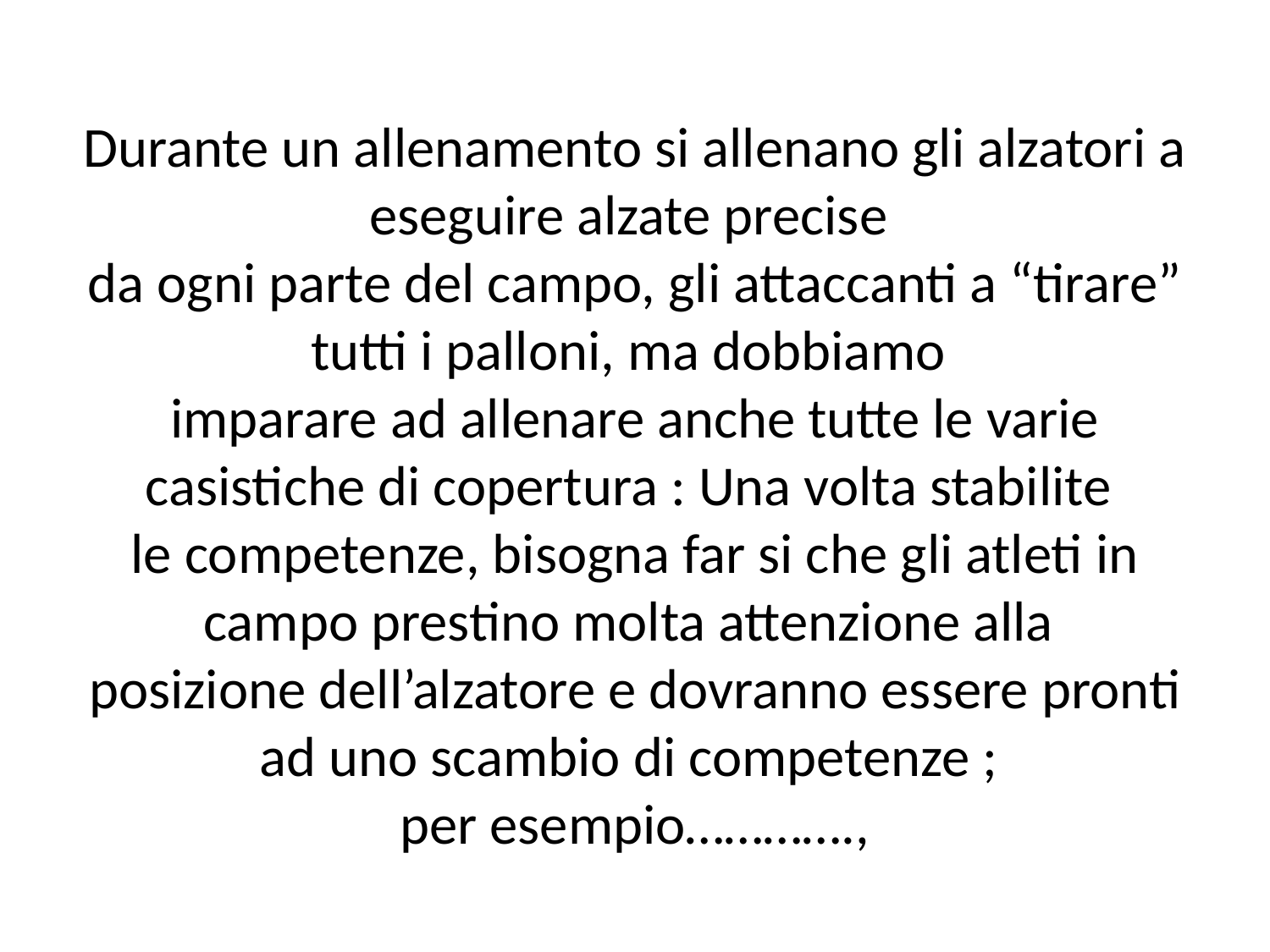

# Durante un allenamento si allenano gli alzatori a eseguire alzate precise da ogni parte del campo, gli attaccanti a “tirare” tutti i palloni, ma dobbiamo imparare ad allenare anche tutte le varie casistiche di copertura : Una volta stabilite le competenze, bisogna far si che gli atleti in campo prestino molta attenzione alla posizione dell’alzatore e dovranno essere pronti ad uno scambio di competenze ; per esempio………….,